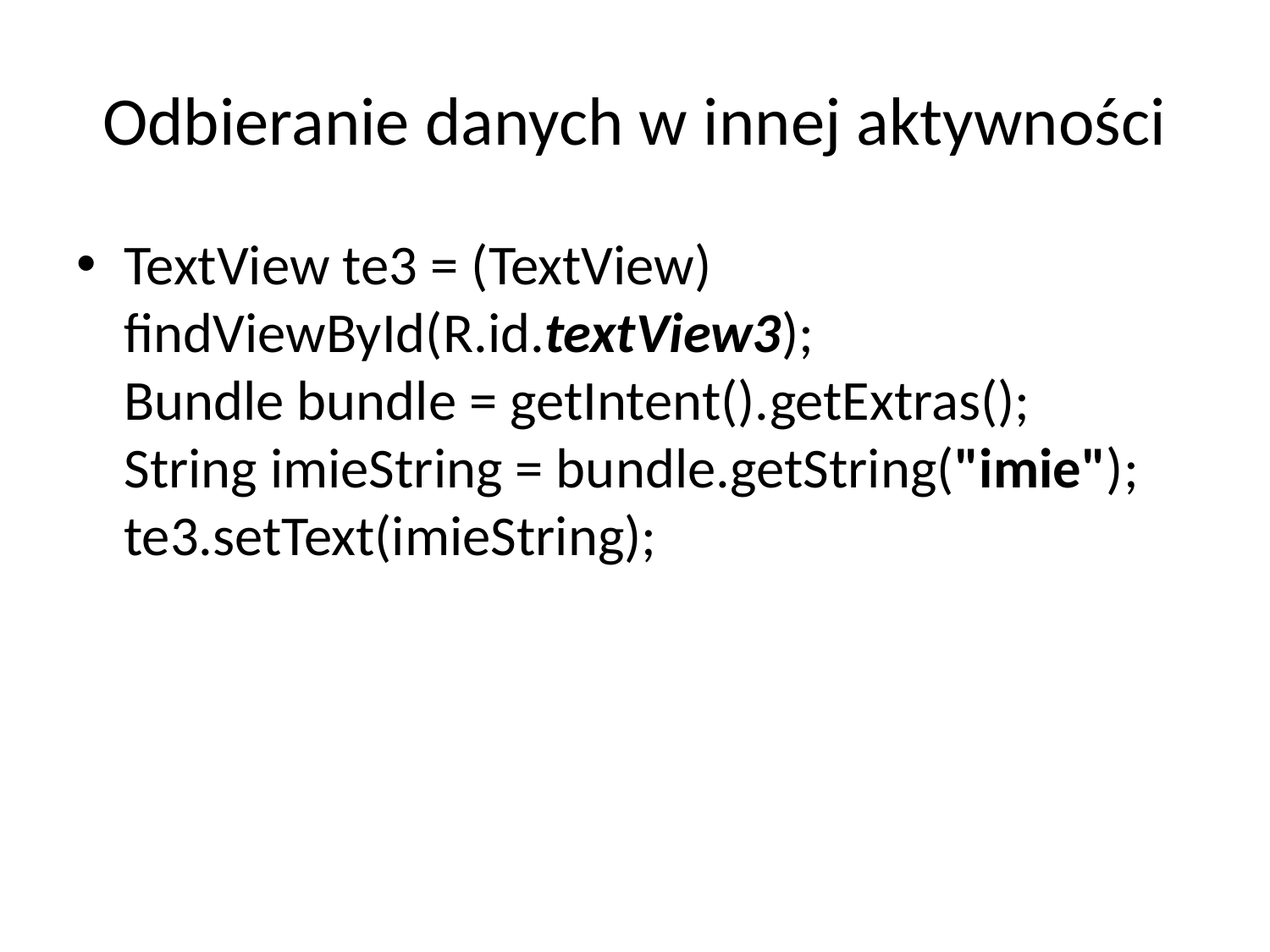

# Odbieranie danych w innej aktywności
TextView te3 = (TextView) findViewById(R.id.textView3);
Bundle bundle = getIntent().getExtras();
String imieString = bundle.getString("imie");
te3.setText(imieString);